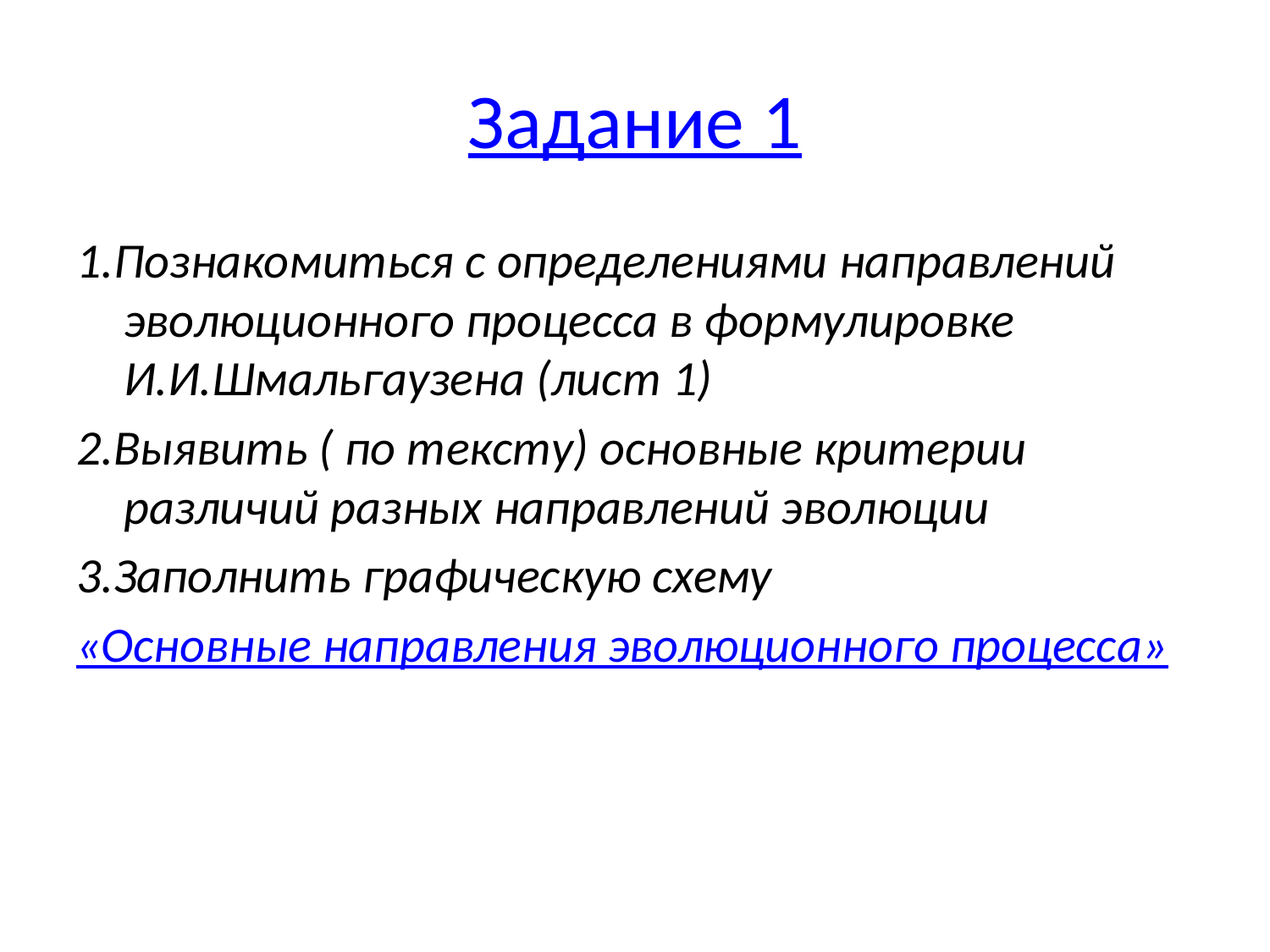

# Задание 1
1.Познакомиться с определениями направлений эволюционного процесса в формулировке И.И.Шмальгаузена (лист 1)
2.Выявить ( по тексту) основные критерии различий разных направлений эволюции
3.Заполнить графическую схему
«Основные направления эволюционного процесса»